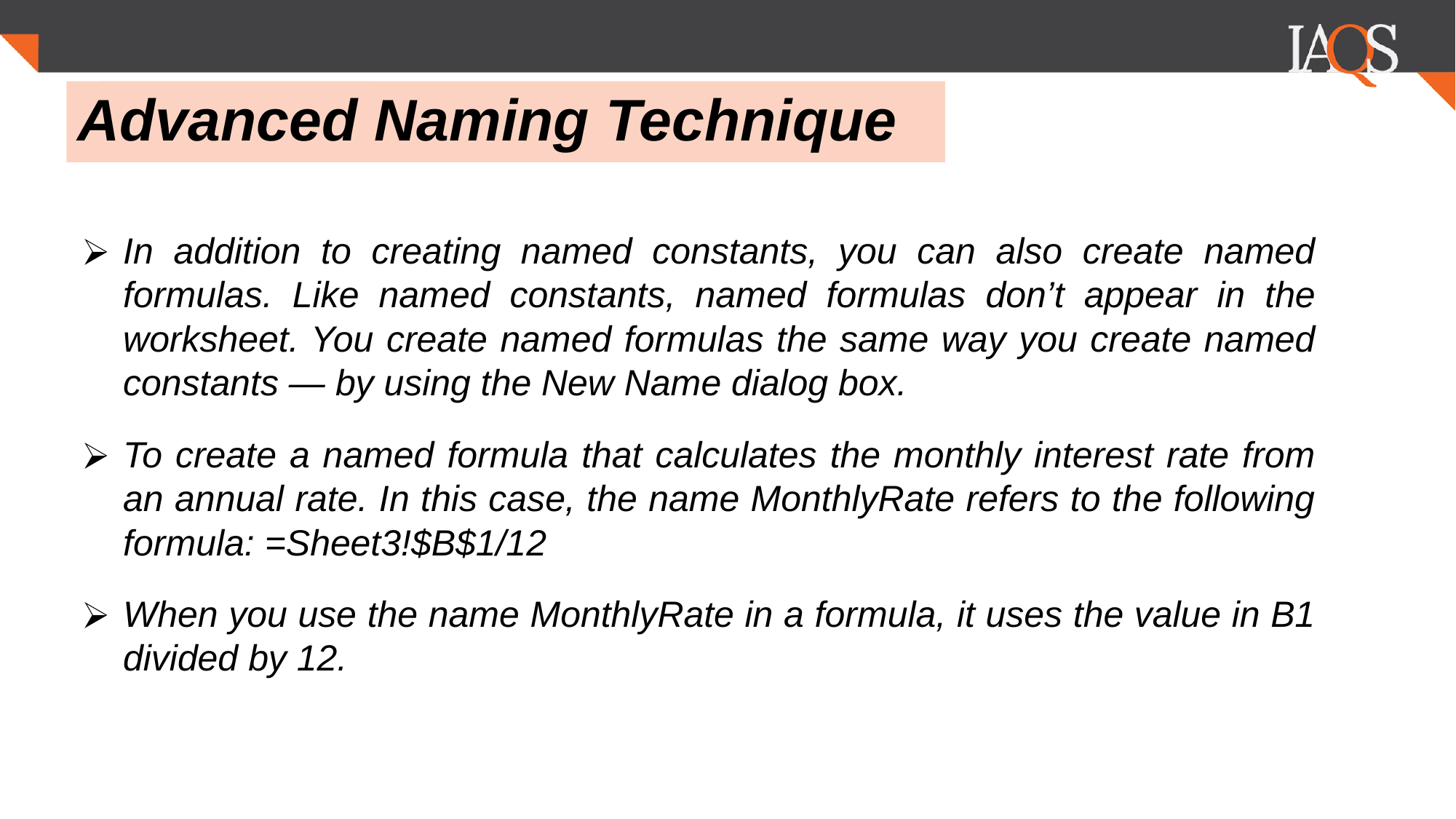

.
# Advanced Naming Technique

In addition to creating named constants, you can also create named formulas. Like named constants, named formulas don’t appear in the worksheet. You create named formulas the same way you create named constants — by using the New Name dialog box.
To create a named formula that calculates the monthly interest rate from an annual rate. In this case, the name MonthlyRate refers to the following formula: =Sheet3!$B$1/12
When you use the name MonthlyRate in a formula, it uses the value in B1 divided by 12.